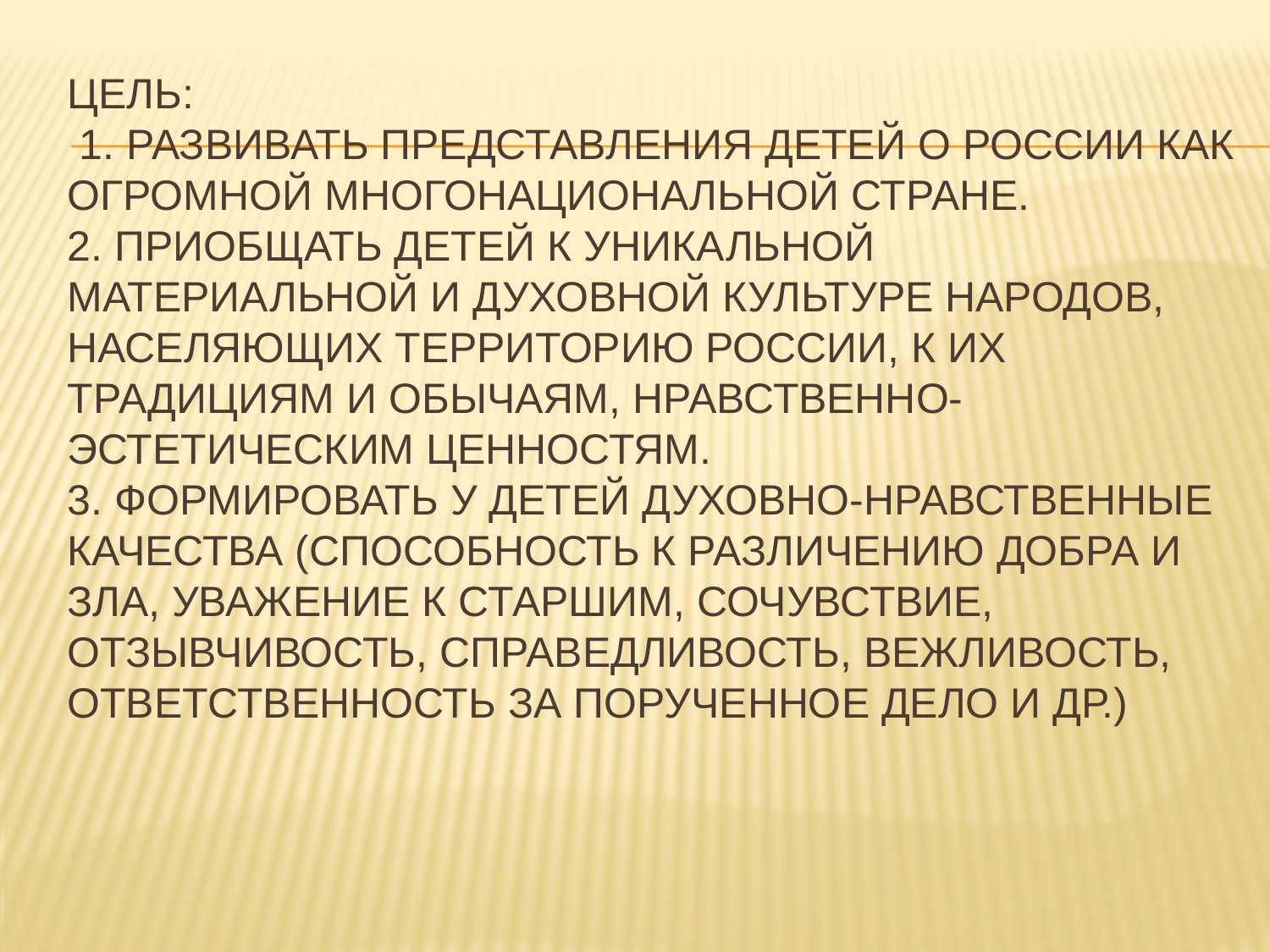

# Цель: 1. Развивать представления детей о России как огромной многонациональной стране. 2. Приобщать детей к уникальной материальной и духовной культуре народов, населяющих территорию России, к их традициям и обычаям, нравственно-эстетическим ценностям. 3. Формировать у детей духовно-нравственные качества (способность к различению добра и зла, уважение к старшим, сочувствие, отзывчивость, справедливость, вежливость, ответственность за порученное дело и др.)